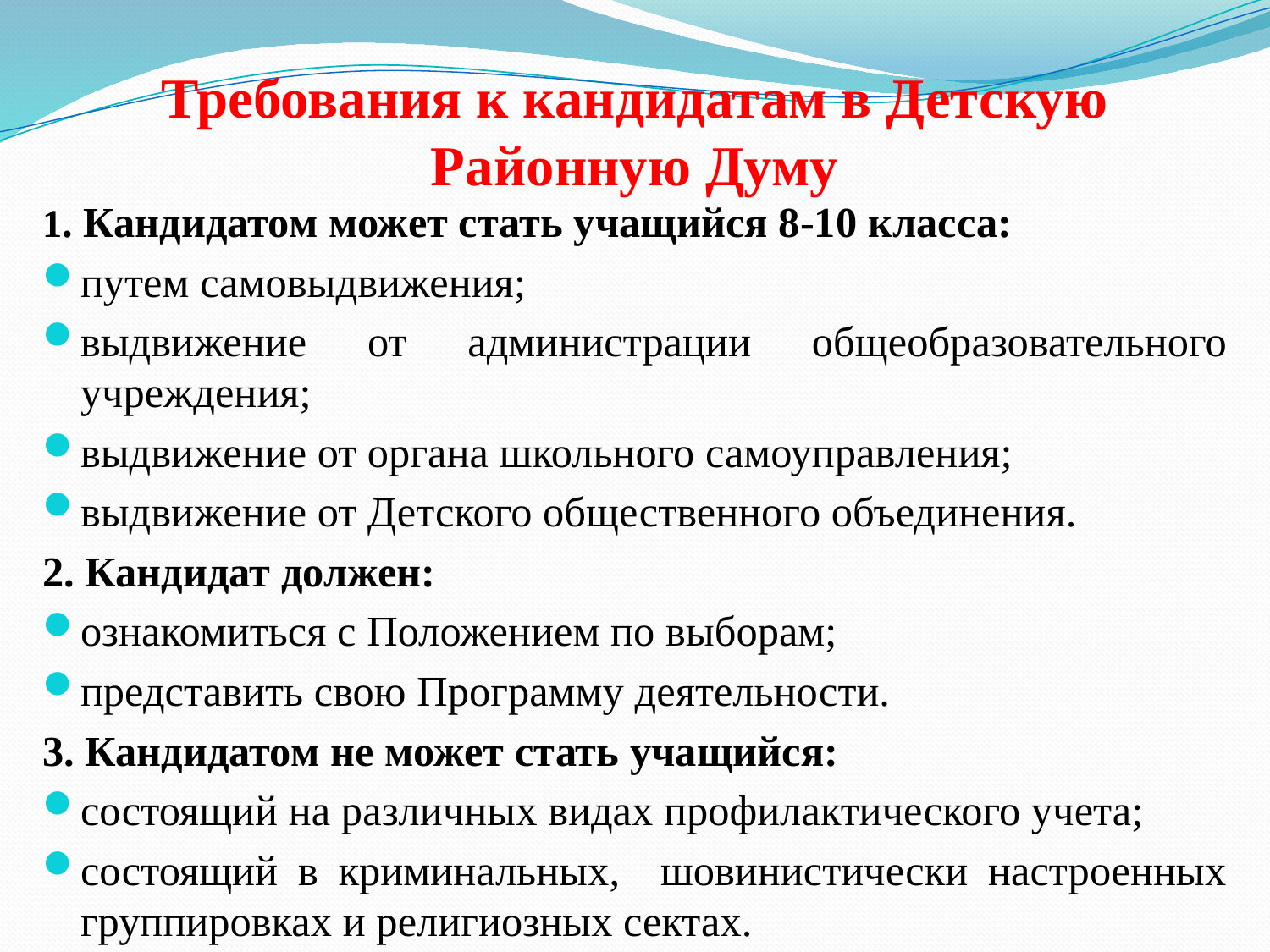

# Требования к кандидатам в Детскую Районную Думу
1. Кандидатом может стать учащийся 8-10 класса:
путем самовыдвижения;
выдвижение от администрации общеобразовательного учреждения;
выдвижение от органа школьного самоуправления;
выдвижение от Детского общественного объединения.
2. Кандидат должен:
ознакомиться с Положением по выборам;
представить свою Программу деятельности.
3. Кандидатом не может стать учащийся:
состоящий на различных видах профилактического учета;
состоящий в криминальных,  шовинистически настроенных группировках и религиозных сектах.